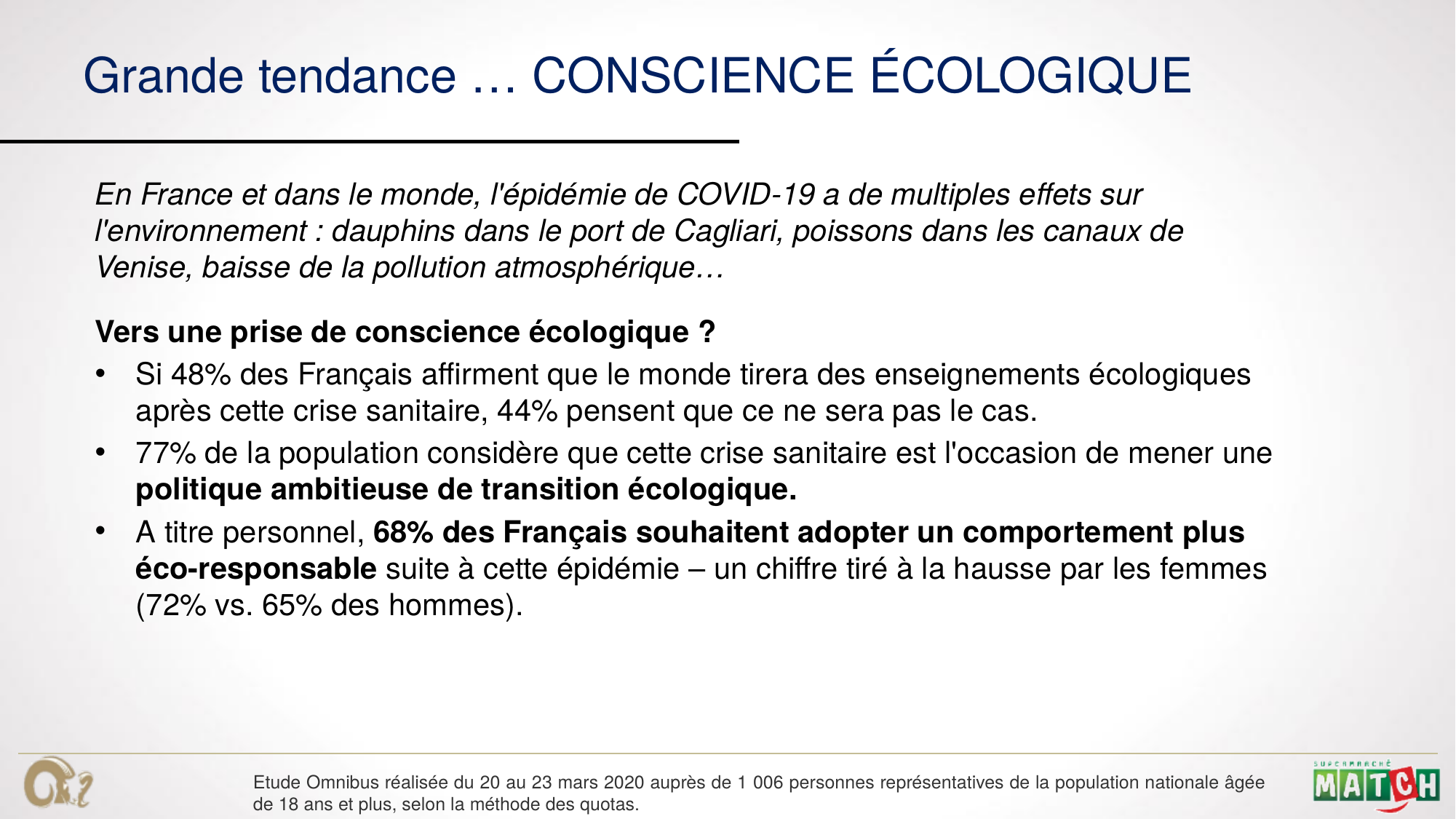

# Grande tendance … CONSCIENCE ÉCOLOGIQUE
En France et dans le monde, l'épidémie de COVID-19 a de multiples effets sur l'environnement : dauphins dans le port de Cagliari, poissons dans les canaux de Venise, baisse de la pollution atmosphérique…

Vers une prise de conscience écologique ?
Si 48% des Français affirment que le monde tirera des enseignements écologiques après cette crise sanitaire, 44% pensent que ce ne sera pas le cas.
77% de la population considère que cette crise sanitaire est l'occasion de mener une politique ambitieuse de transition écologique.
A titre personnel, 68% des Français souhaitent adopter un comportement plus éco-responsable suite à cette épidémie – un chiffre tiré à la hausse par les femmes (72% vs. 65% des hommes).

Etude Omnibus réalisée du 20 au 23 mars 2020 auprès de 1 006 personnes représentatives de la population nationale âgée de 18 ans et plus, selon la méthode des quotas.